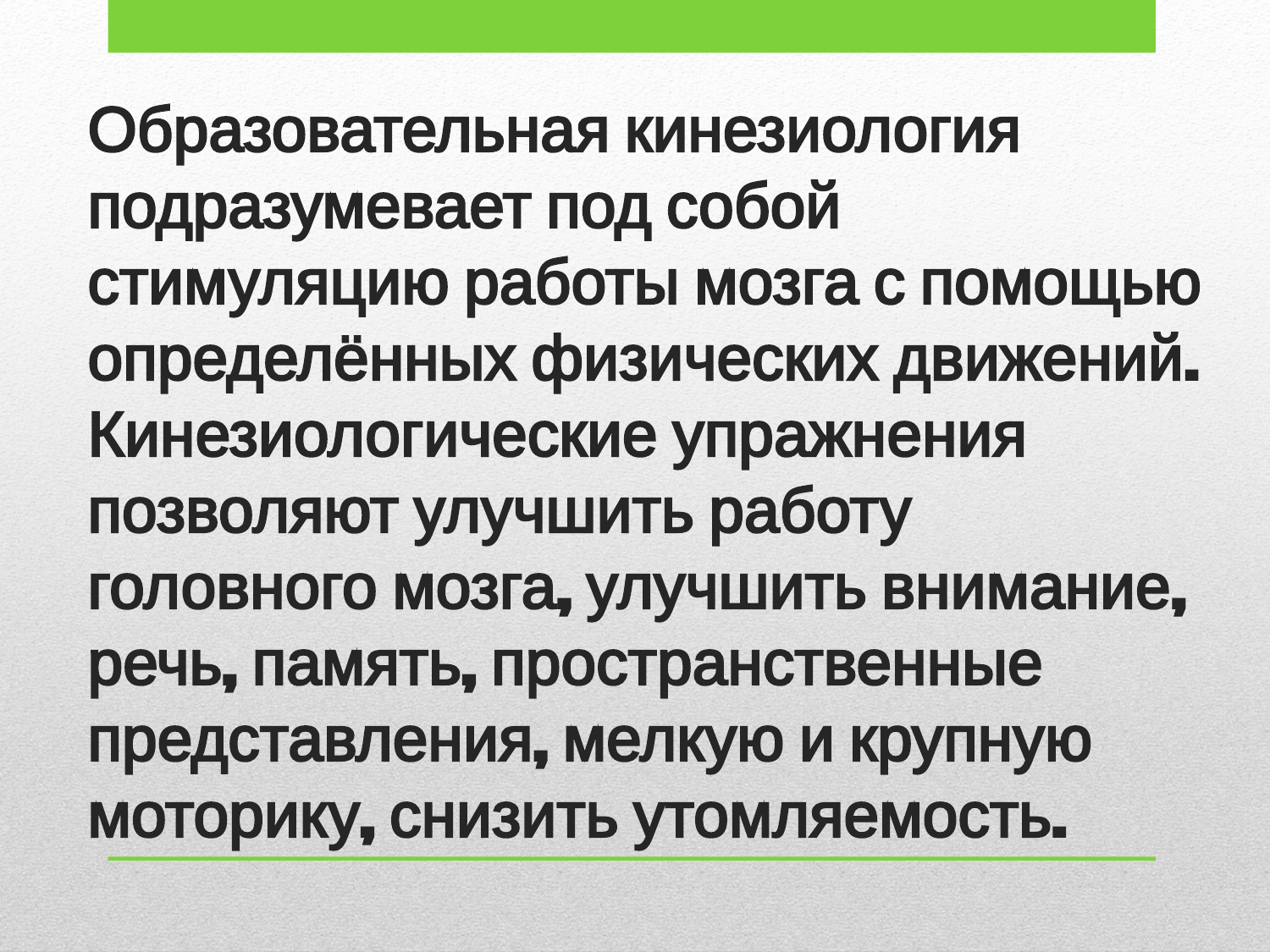

# Образовательная кинезиология подразумевает под собой стимуляцию работы мозга с помощью определённых физических движений. Кинезиологические упражнения позволяют улучшить работу головного мозга, улучшить внимание, речь, память, пространственные представления, мелкую и крупную моторику, снизить утомляемость.